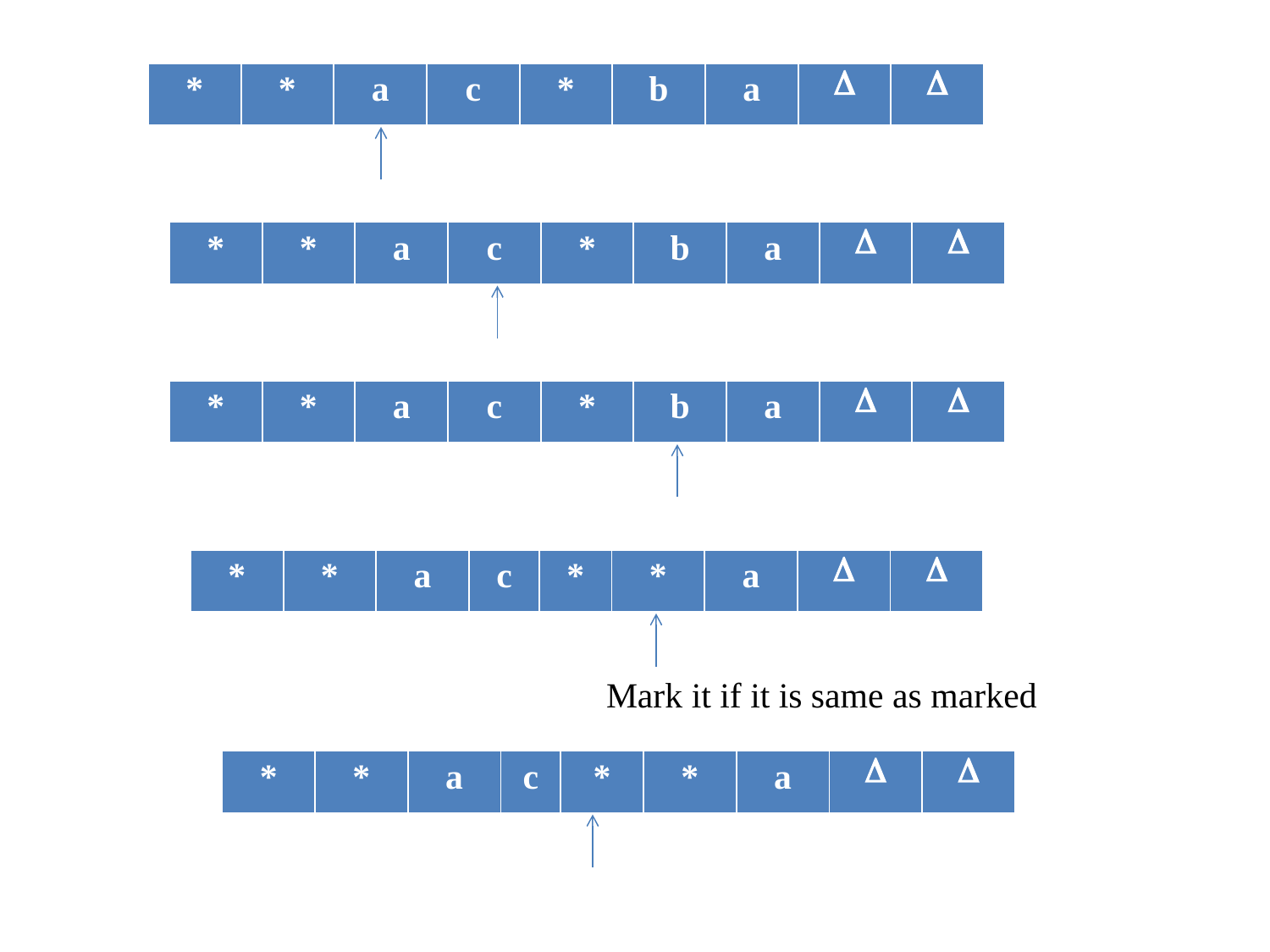

| \* | \* | a | c | \* | b | a | Δ | Δ |
| --- | --- | --- | --- | --- | --- | --- | --- | --- |
| \* | \* | a | c | \* | b | a | Δ | Δ |
| --- | --- | --- | --- | --- | --- | --- | --- | --- |
| \* | \* | a | c | \* | b | a | Δ | Δ |
| --- | --- | --- | --- | --- | --- | --- | --- | --- |
| \* | \* | a | c | \* | \* | a | Δ | Δ |
| --- | --- | --- | --- | --- | --- | --- | --- | --- |
Mark it if it is same as marked
| \* | \* | a | c | \* | \* | a | Δ | Δ |
| --- | --- | --- | --- | --- | --- | --- | --- | --- |